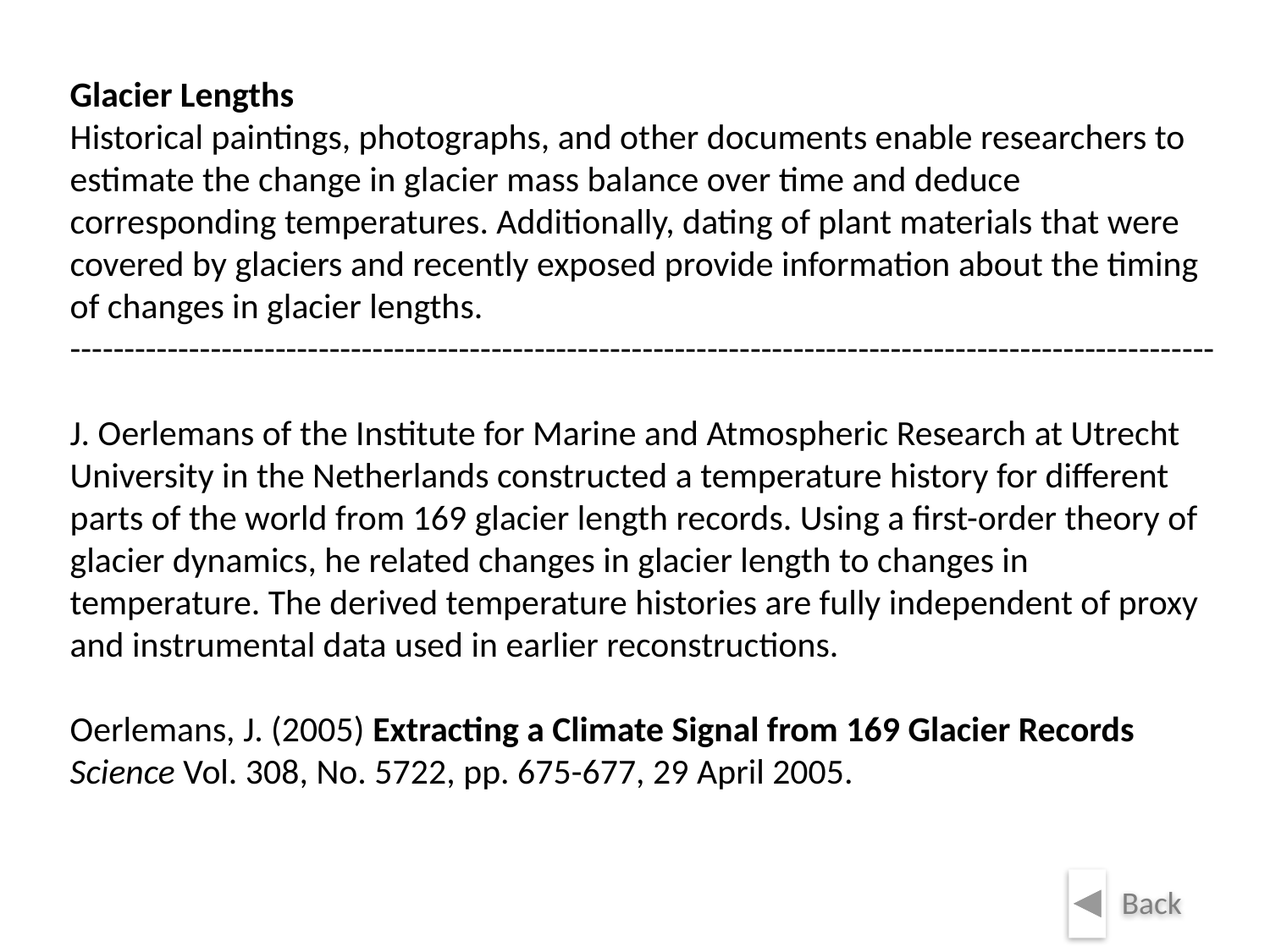

Glacier Lengths
Historical paintings, photographs, and other documents enable researchers to estimate the change in glacier mass balance over time and deduce corresponding temperatures. Additionally, dating of plant materials that were covered by glaciers and recently exposed provide information about the timing of changes in glacier lengths.
----------------------------------------------------------------------------------------------------------

J. Oerlemans of the Institute for Marine and Atmospheric Research at Utrecht University in the Netherlands constructed a temperature history for different parts of the world from 169 glacier length records. Using a first-order theory of glacier dynamics, he related changes in glacier length to changes in temperature. The derived temperature histories are fully independent of proxy and instrumental data used in earlier reconstructions.

Oerlemans, J. (2005) Extracting a Climate Signal from 169 Glacier Records Science Vol. 308, No. 5722, pp. 675-677, 29 April 2005.

Back